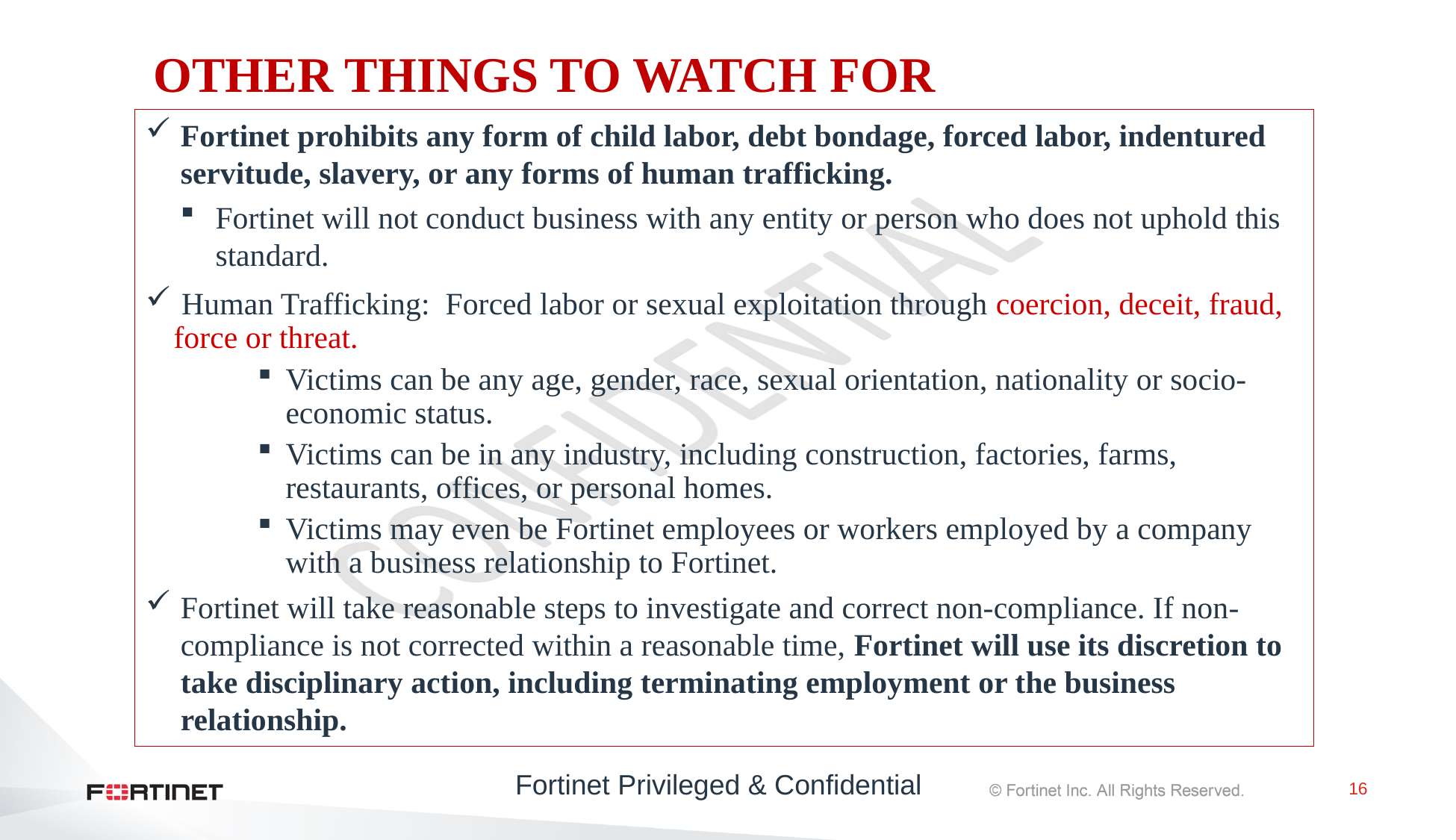

# OTHER THINGS TO WATCH FOR
Fortinet prohibits any form of child labor, debt bondage, forced labor, indentured servitude, slavery, or any forms of human trafficking.
Fortinet will not conduct business with any entity or person who does not uphold this standard.
 Human Trafficking:  Forced labor or sexual exploitation through coercion, deceit, fraud, force or threat.
Victims can be any age, gender, race, sexual orientation, nationality or socio-economic status.
Victims can be in any industry, including construction, factories, farms, restaurants, offices, or personal homes.
Victims may even be Fortinet employees or workers employed by a company with a business relationship to Fortinet.
Fortinet will take reasonable steps to investigate and correct non-compliance. If non-compliance is not corrected within a reasonable time, Fortinet will use its discretion to take disciplinary action, including terminating employment or the business relationship.

Fortinet Privileged & Confidential